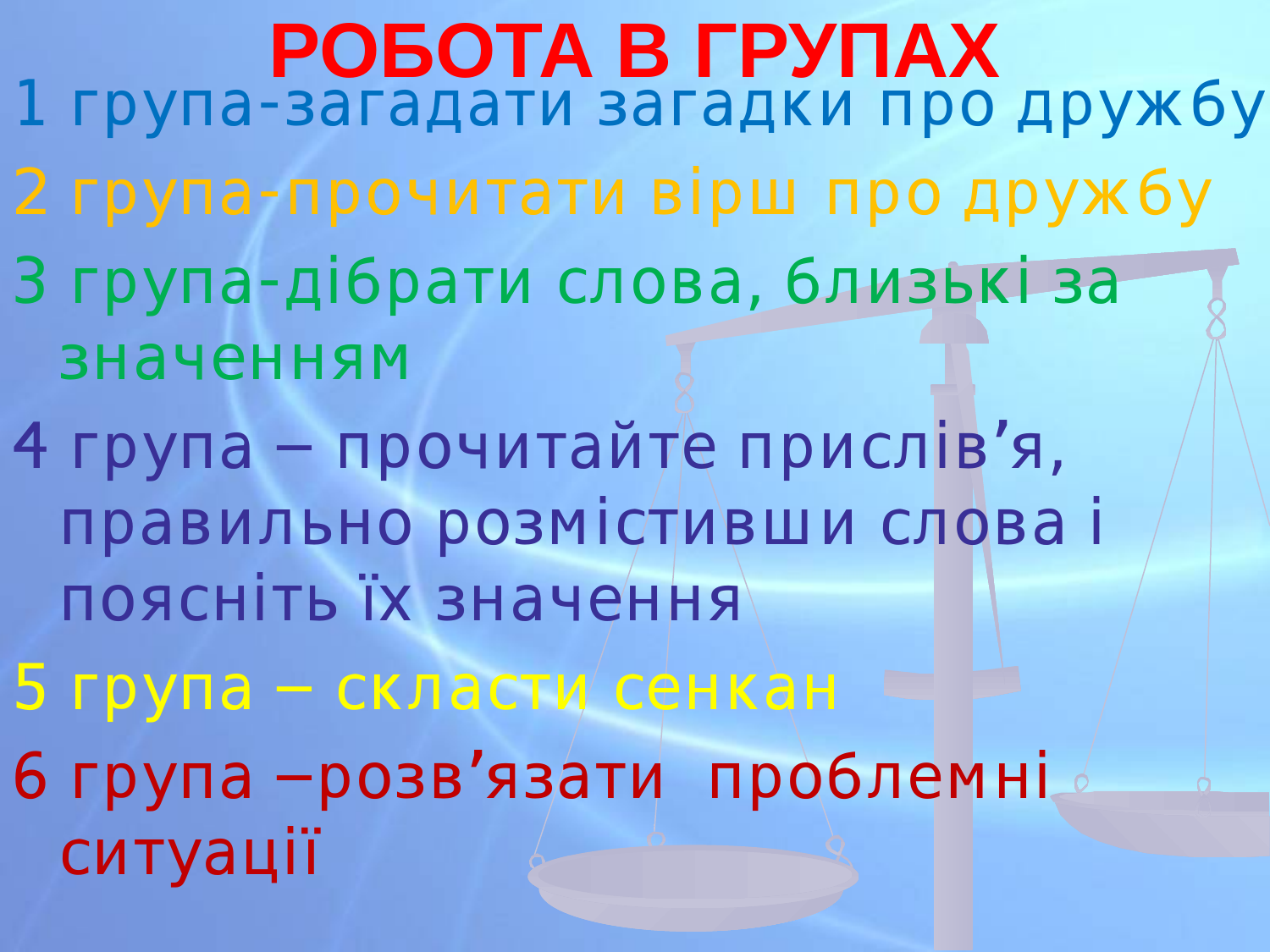

# РОБОТА В ГРУПАХ
1 група-загадати загадки про дружбу
2 група-прочитати вірш про дружбу
3 група-дібрати слова, близькі за значенням
4 група – прочитайте прислів’я, правильно розмістивши слова і поясніть їх значення
5 група – скласти сенкан
6 група –розв’язати  проблемні  ситуації